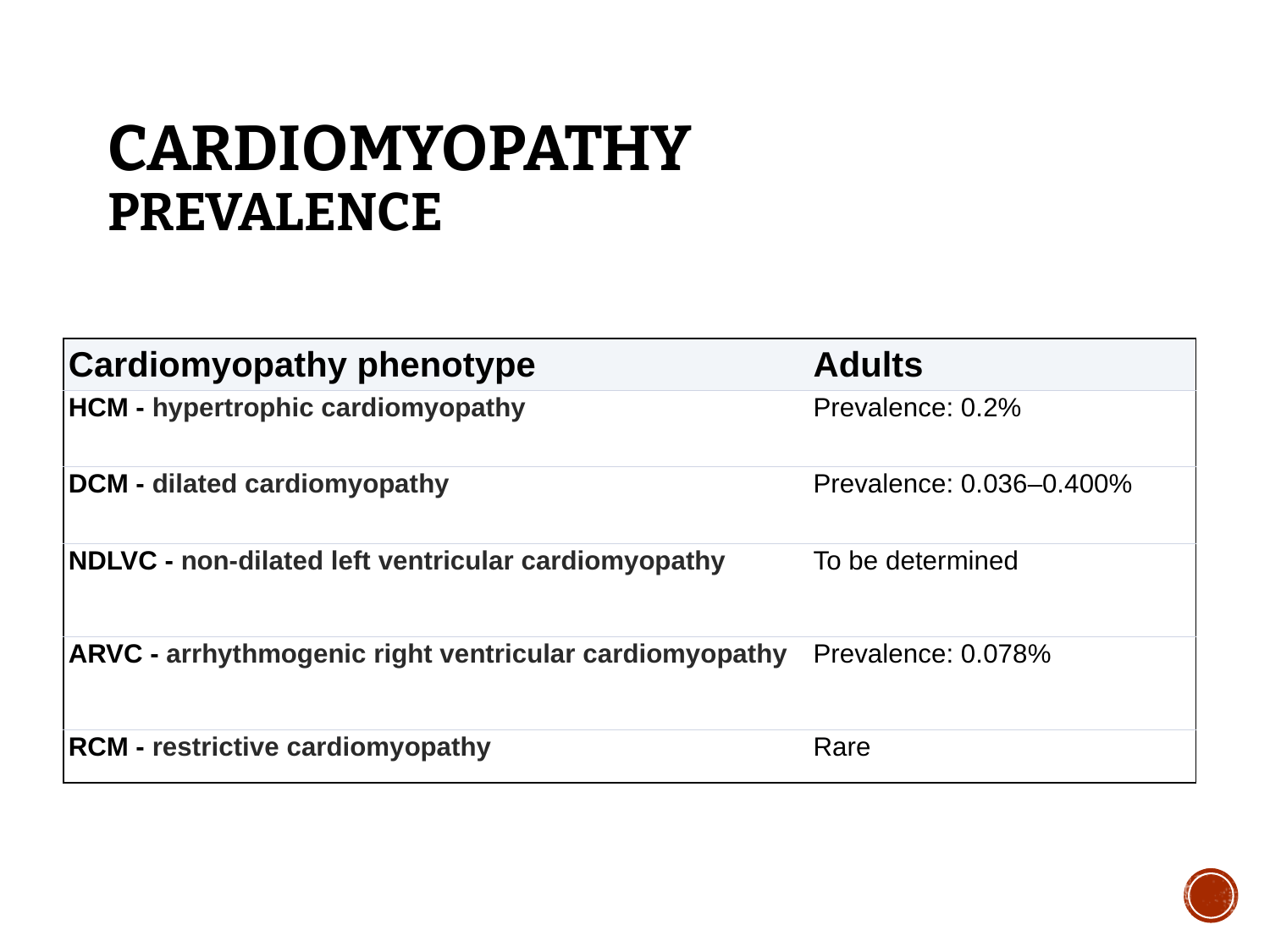

# Cardiomyopathy prevalence
| Cardiomyopathy phenotype | Adults |
| --- | --- |
| HCM - hypertrophic cardiomyopathy | Prevalence: 0.2% |
| DCM - dilated cardiomyopathy | Prevalence: 0.036–0.400% |
| NDLVC - non-dilated left ventricular cardiomyopathy | To be determined |
| ARVC - arrhythmogenic right ventricular cardiomyopathy | Prevalence: 0.078% |
| RCM - restrictive cardiomyopathy | Rare |